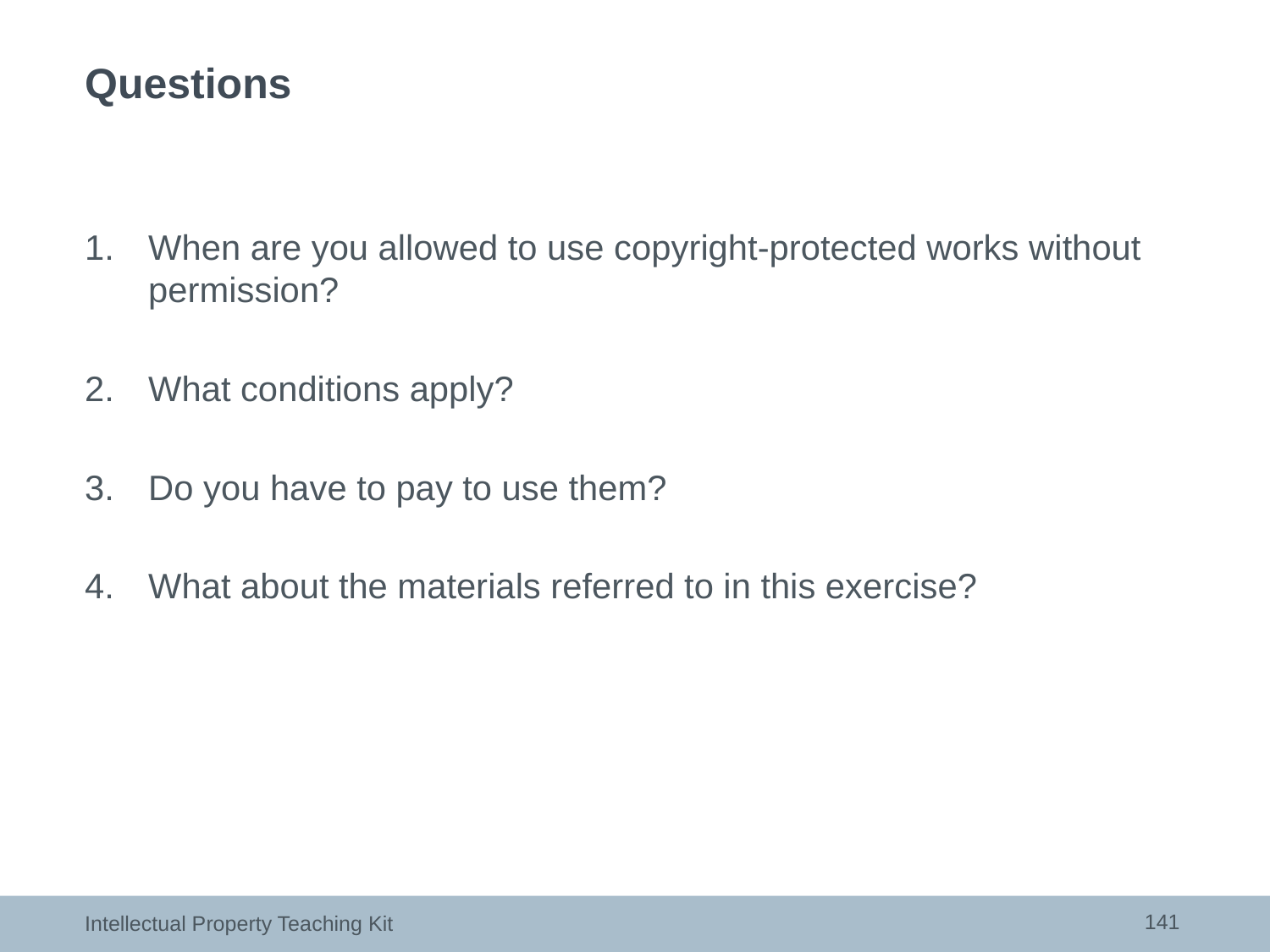

# Questions
When are you allowed to use copyright-protected works without permission?

What conditions apply?

Do you have to pay to use them?

What about the materials referred to in this exercise?

141
Intellectual Property Teaching Kit